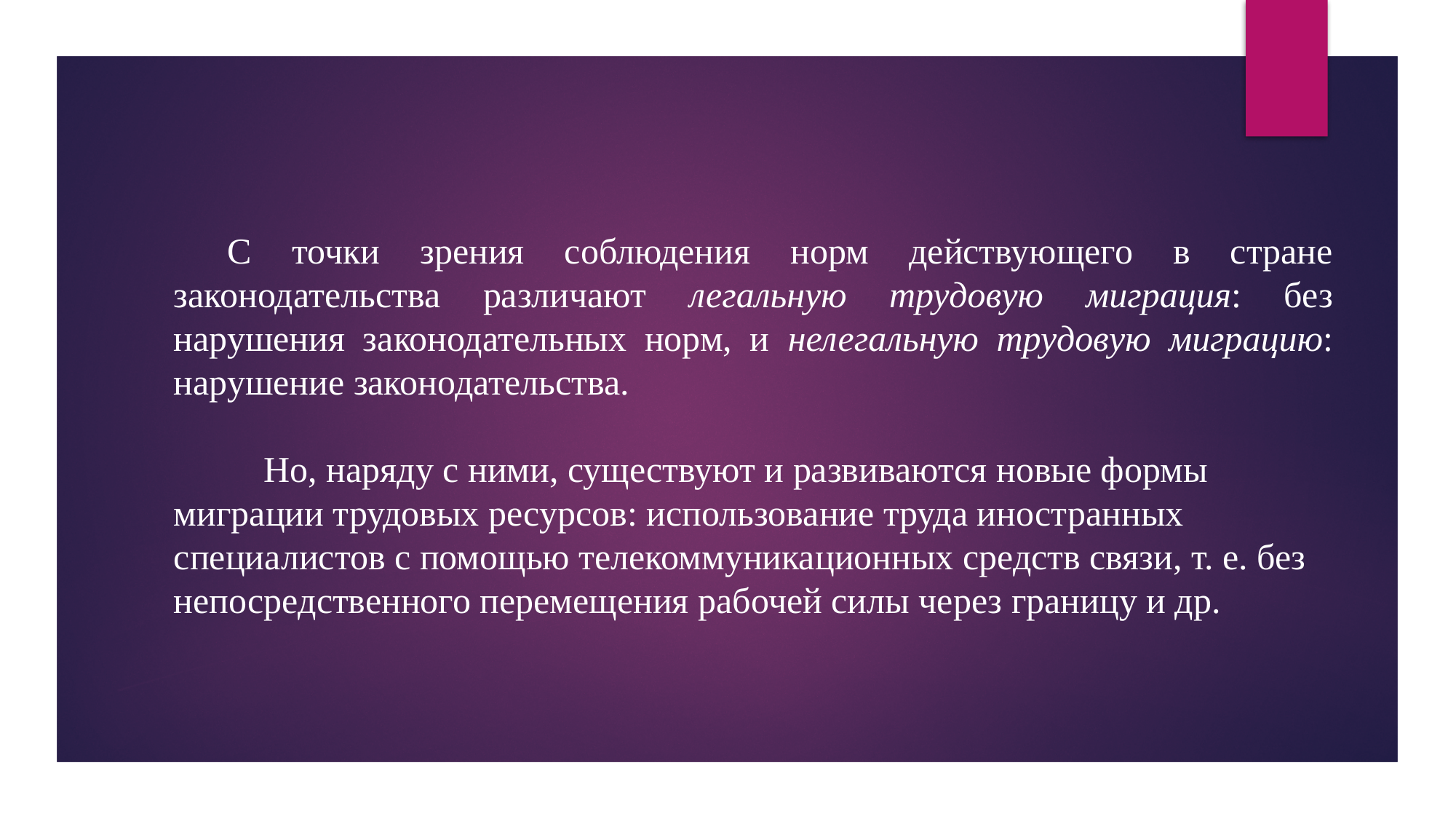

С точки зрения соблюдения норм действующего в стране законодательства различают легальную трудовую миграция: без нарушения законодательных норм, и нелегальную трудовую миграцию: нарушение законодательства.

    Но, наряду с ними, существуют и развиваются новые формы миграции трудовых ресурсов: использование труда иностранных специалистов с помощью телекоммуникационных средств связи, т. е. без непосредственного перемещения рабочей силы через границу и др.